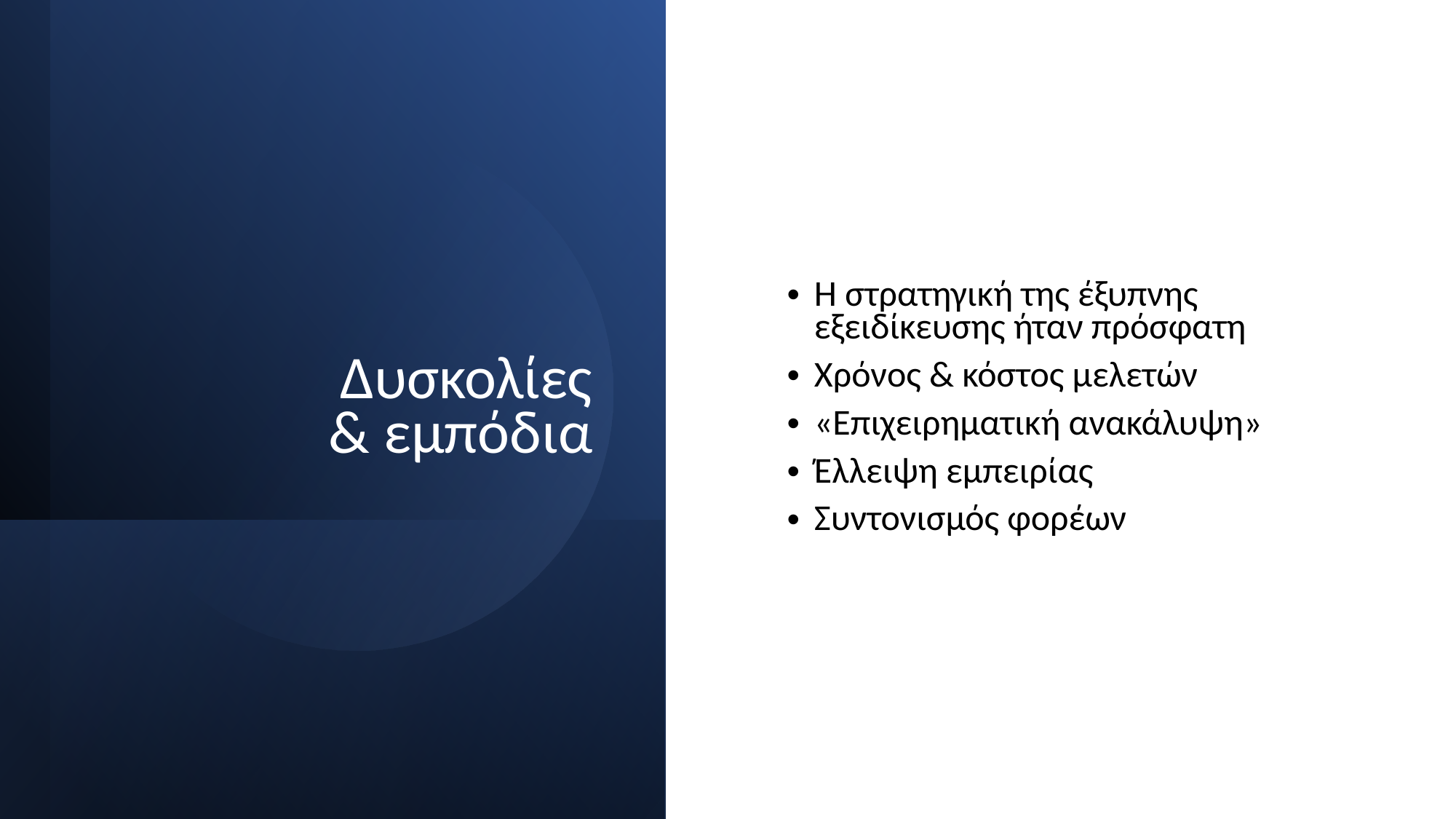

Η στρατηγική της έξυπνης εξειδίκευσης ήταν πρόσφατη
Χρόνος & κόστος μελετών
«Επιχειρηματική ανακάλυψη»
Έλλειψη εμπειρίας
Συντονισμός φορέων

Δυσκολίες
& εμπόδια